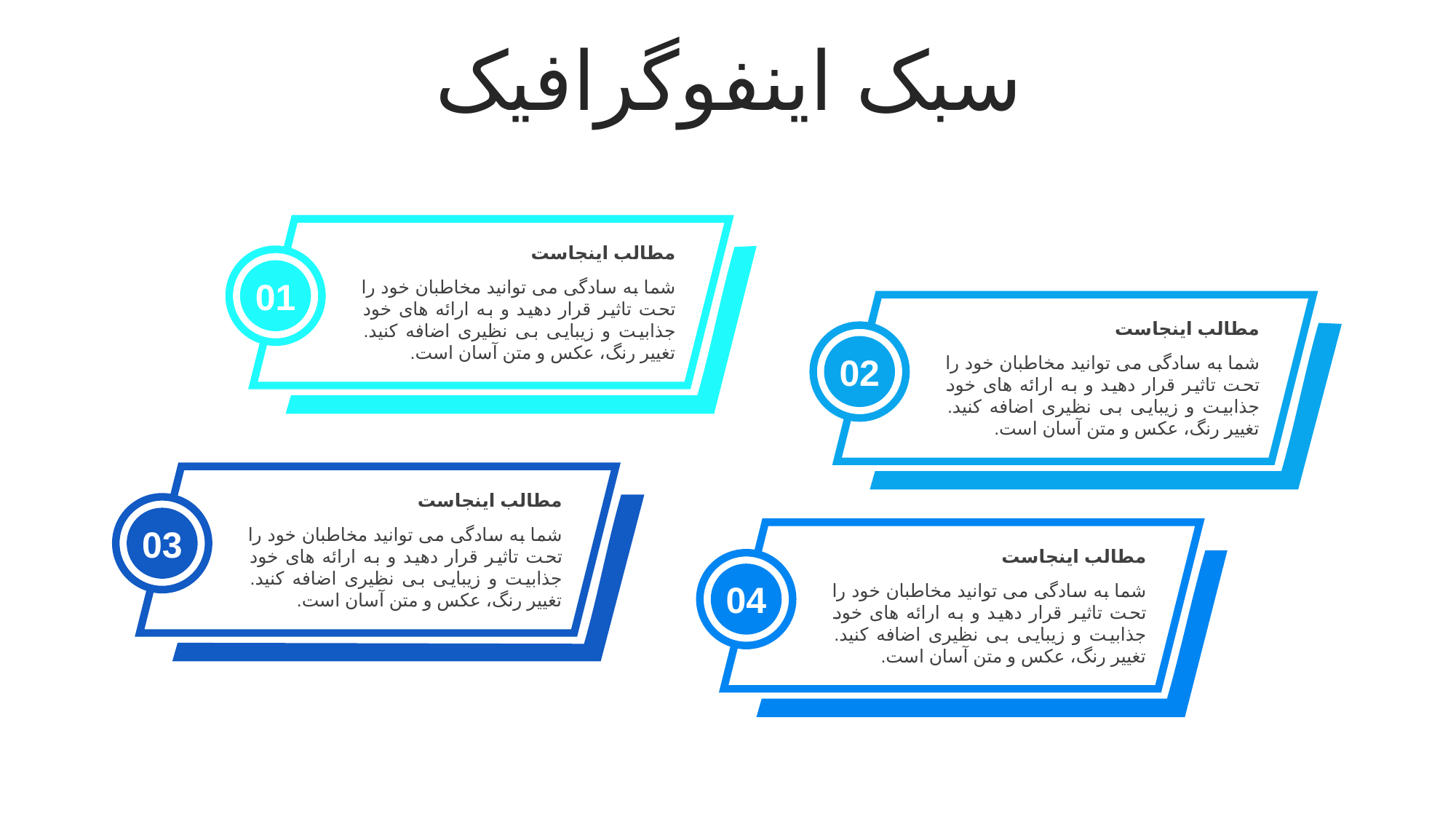

سبک اینفوگرافیک

مطالب اینجاست
شما به سادگی می توانید مخاطبان خود را تحت تاثیر قرار دهید و به ارائه های خود جذابیت و زیبایی بی نظیری اضافه کنید. تغییر رنگ، عکس و متن آسان است.

01

مطالب اینجاست
شما به سادگی می توانید مخاطبان خود را تحت تاثیر قرار دهید و به ارائه های خود جذابیت و زیبایی بی نظیری اضافه کنید. تغییر رنگ، عکس و متن آسان است.

02

مطالب اینجاست
شما به سادگی می توانید مخاطبان خود را تحت تاثیر قرار دهید و به ارائه های خود جذابیت و زیبایی بی نظیری اضافه کنید. تغییر رنگ، عکس و متن آسان است.

03

مطالب اینجاست
شما به سادگی می توانید مخاطبان خود را تحت تاثیر قرار دهید و به ارائه های خود جذابیت و زیبایی بی نظیری اضافه کنید. تغییر رنگ، عکس و متن آسان است.

04